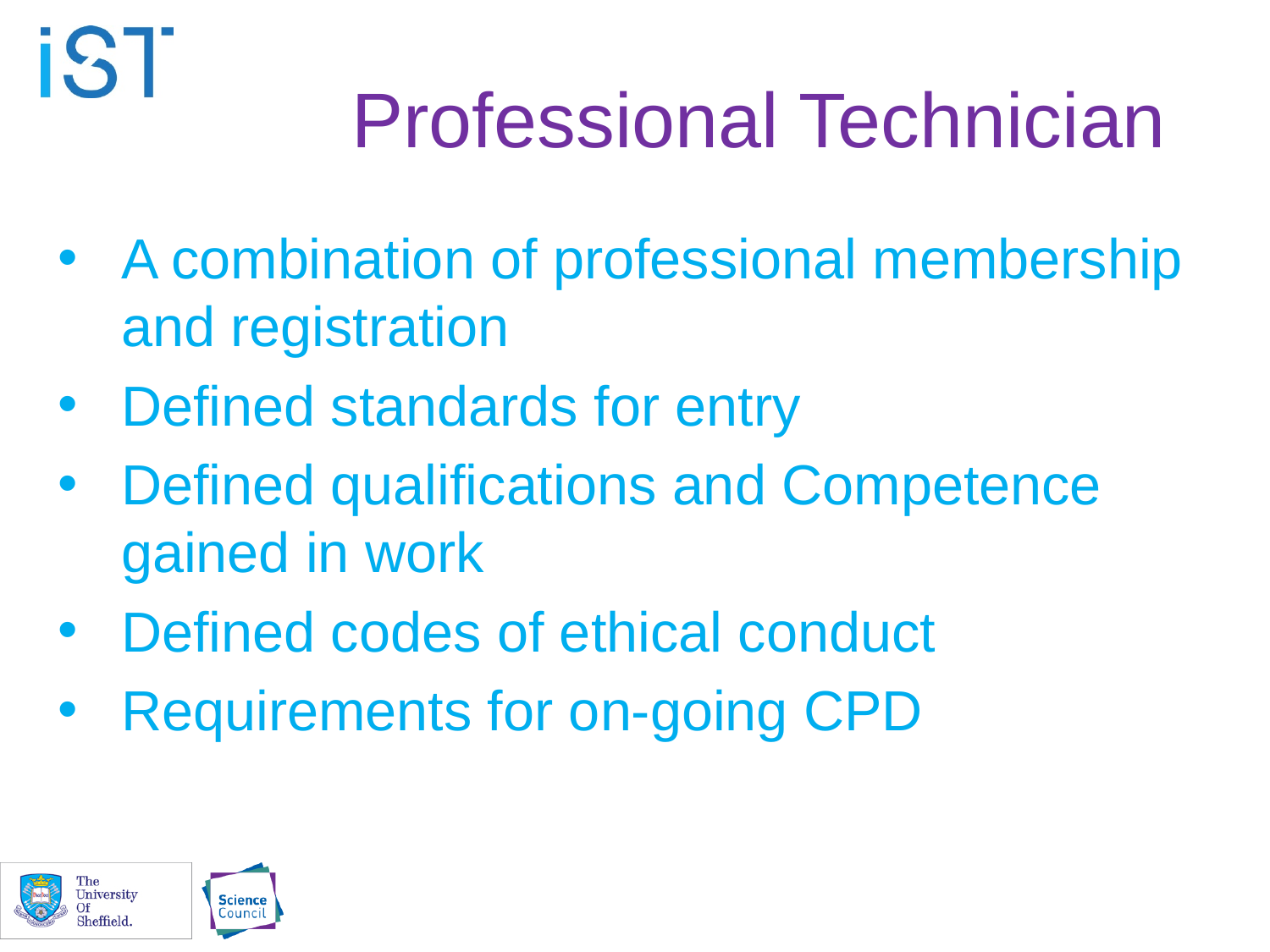

# Professional Technician
A combination of professional membership and registration
Defined standards for entry
Defined qualifications and Competence gained in work
Defined codes of ethical conduct
Requirements for on-going CPD